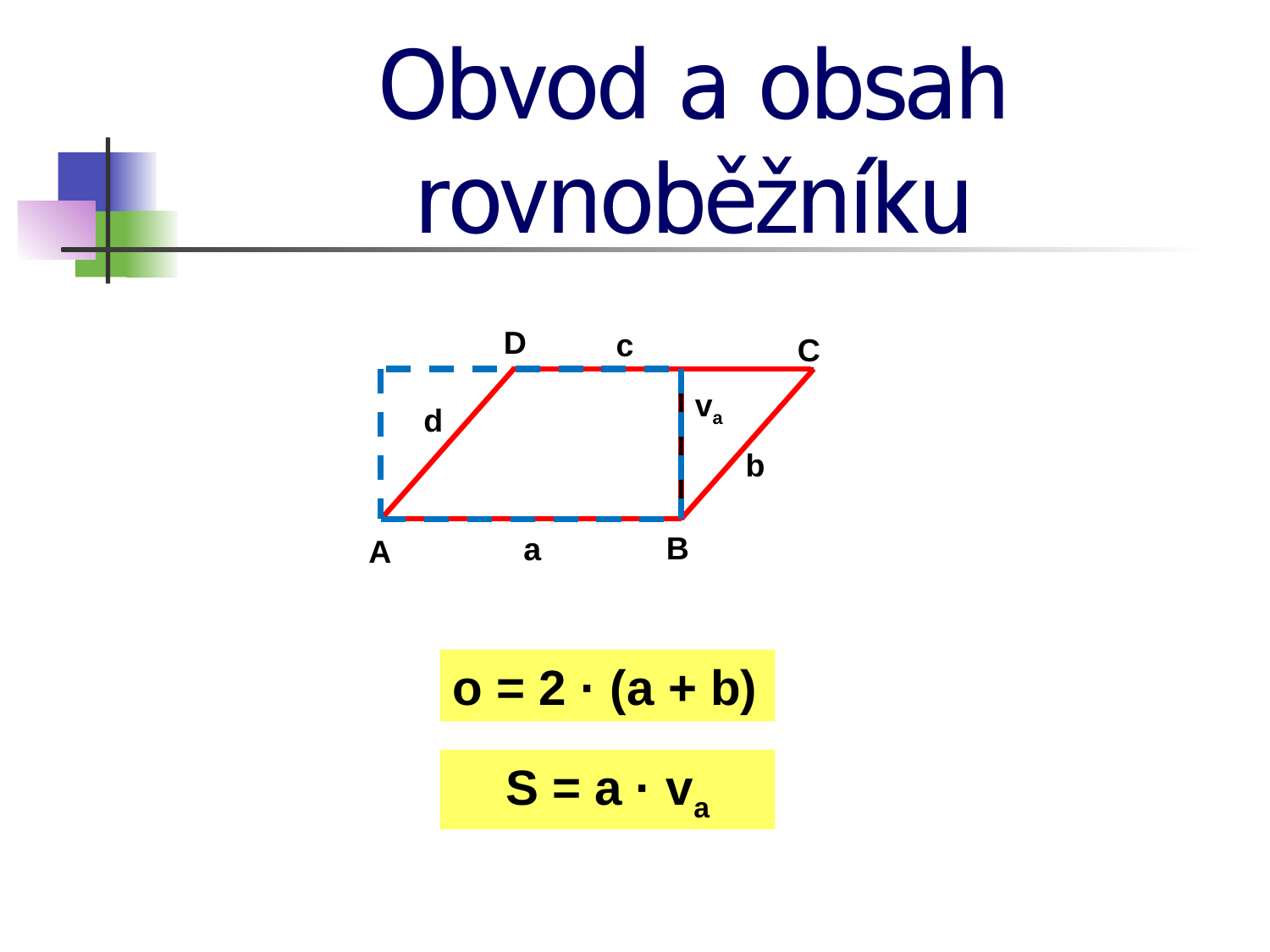

Obvod a obsah rovnoběžníku
D
c
C
va
d
b
B
a
A
o = 2 · (a + b)
S = a · va